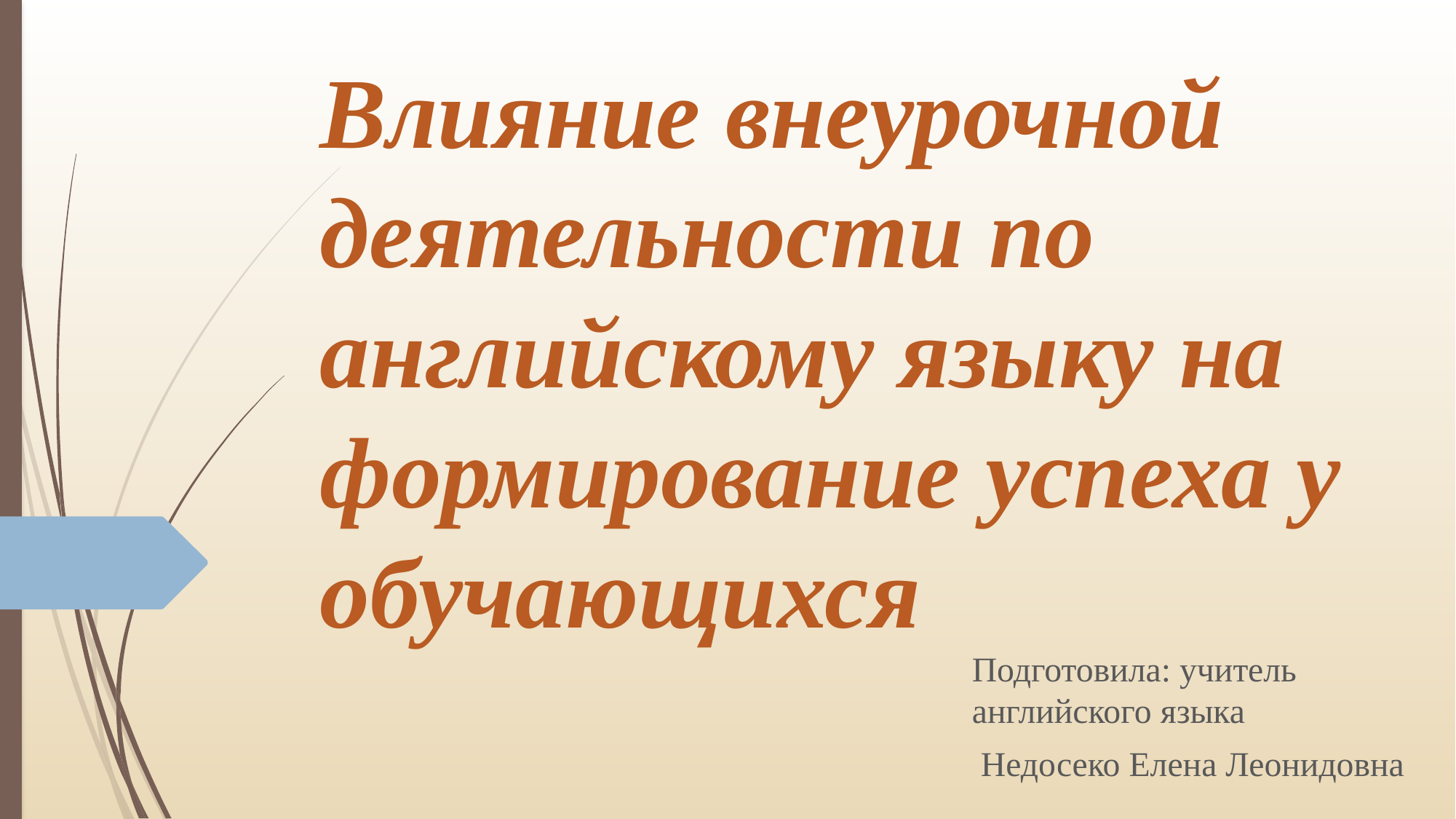

# Влияние внеурочной деятельности по английскому языку на формирование успеха у обучающихся

Подготовила: учитель английского языка
 Недосеко Елена Леонидовна